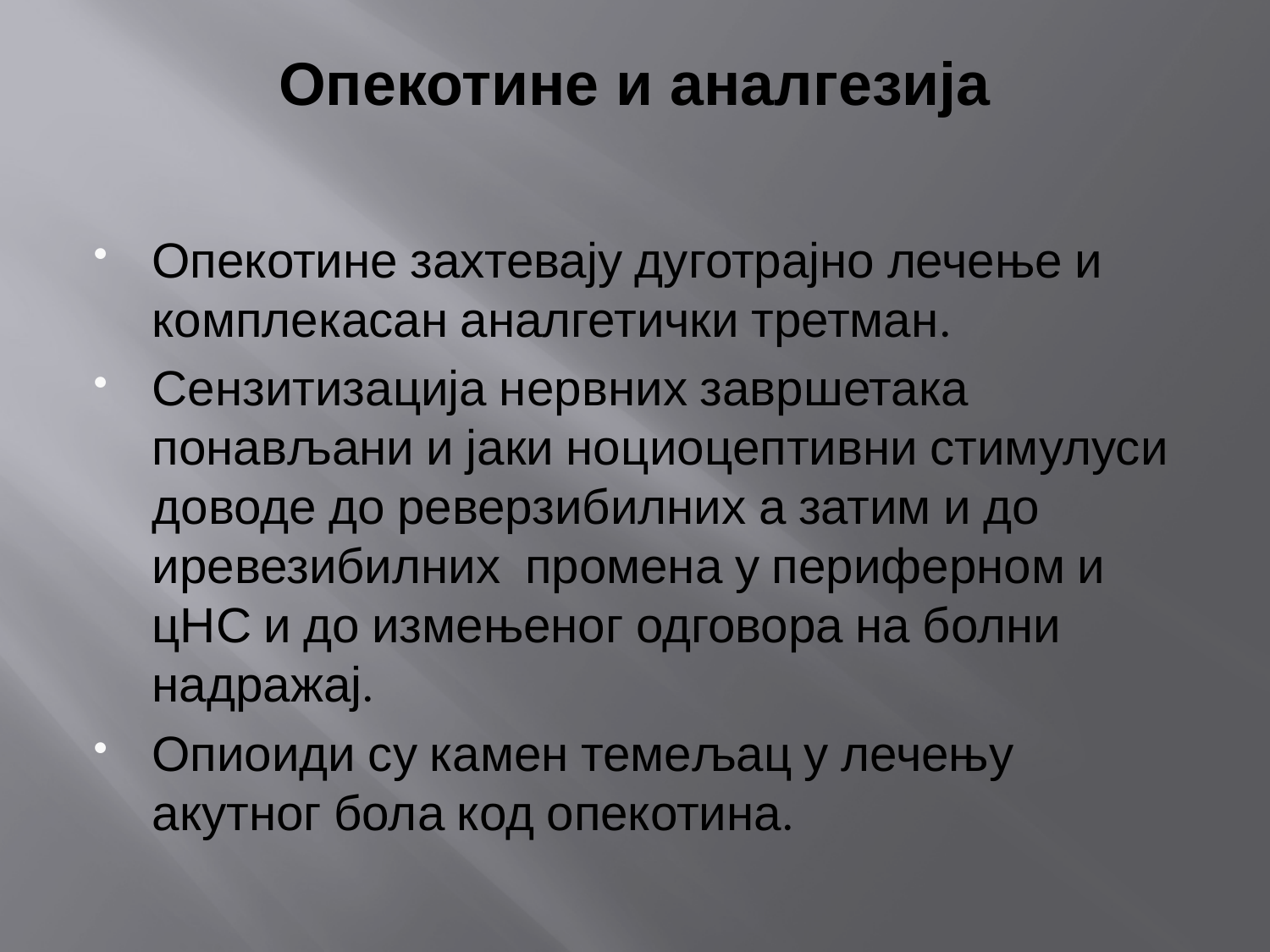

# Опекотине и аналгезија
Опекотине захтевају дуготрајно лечење и комплекасан аналгетички третман.
Сензитизација нервних завршетака понављани и јаки ноциоцептивни стимулуси доводе до реверзибилних а затим и до иревезибилних  промена у периферном и цНС и до измењеног одговора на болни надражај.
Опиоиди су камен темељац у лечењу акутног бола код опекотина.